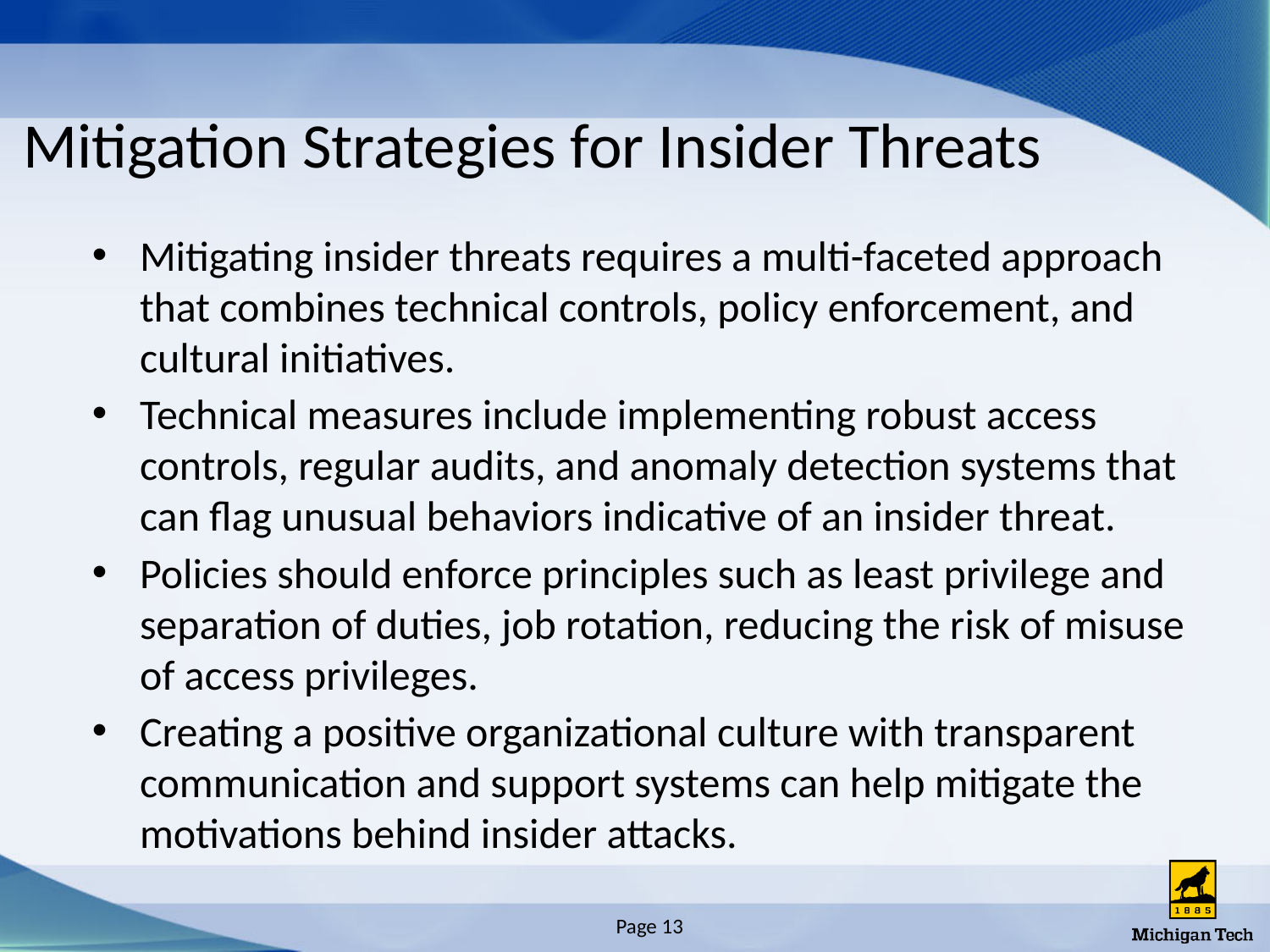

# Mitigation Strategies for Insider Threats
Mitigating insider threats requires a multi-faceted approach that combines technical controls, policy enforcement, and cultural initiatives.
Technical measures include implementing robust access controls, regular audits, and anomaly detection systems that can flag unusual behaviors indicative of an insider threat.
Policies should enforce principles such as least privilege and separation of duties, job rotation, reducing the risk of misuse of access privileges.
Creating a positive organizational culture with transparent communication and support systems can help mitigate the motivations behind insider attacks.